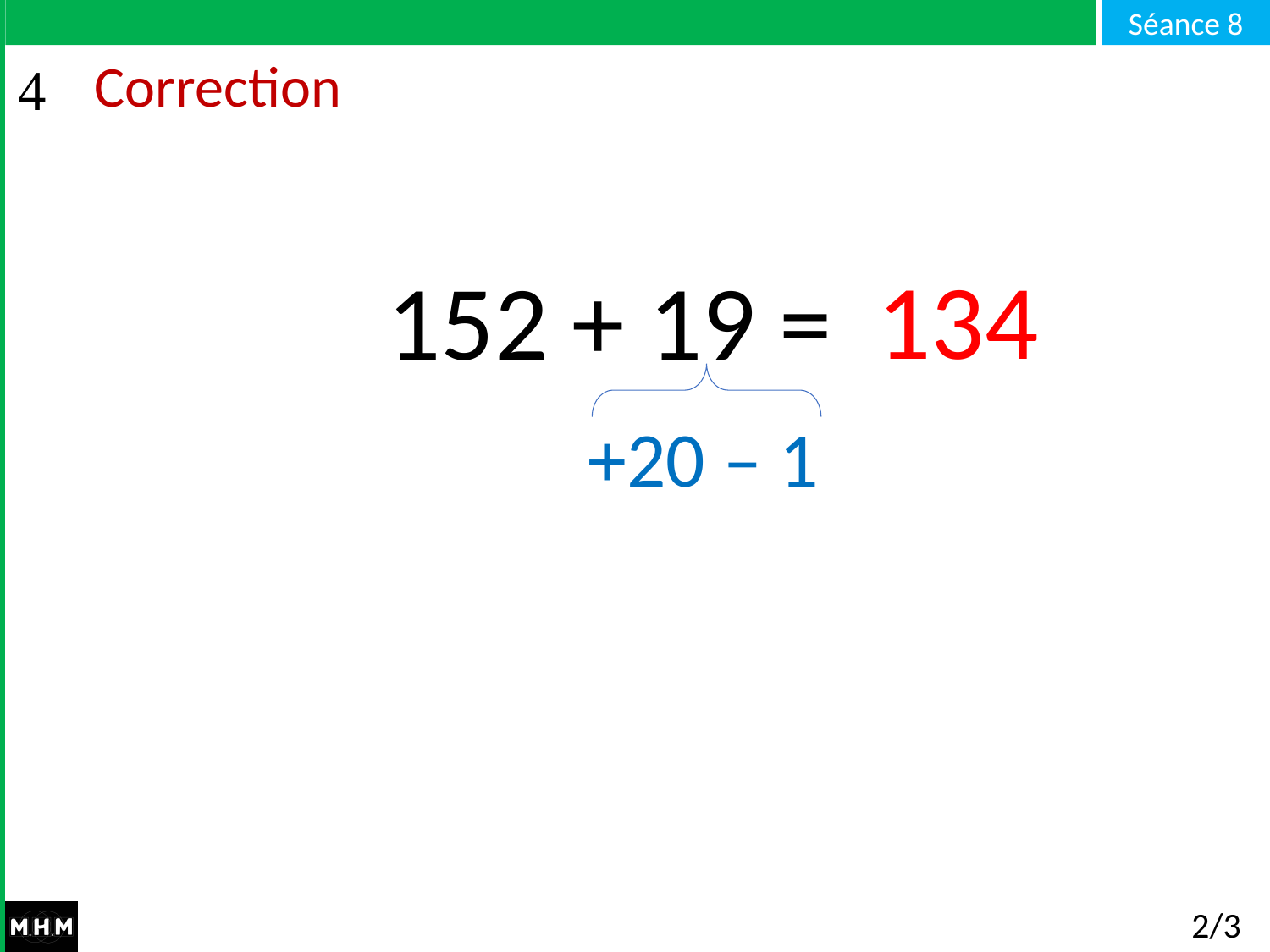

# Correction
134
152 + 19 =

+20 – 1
2/3